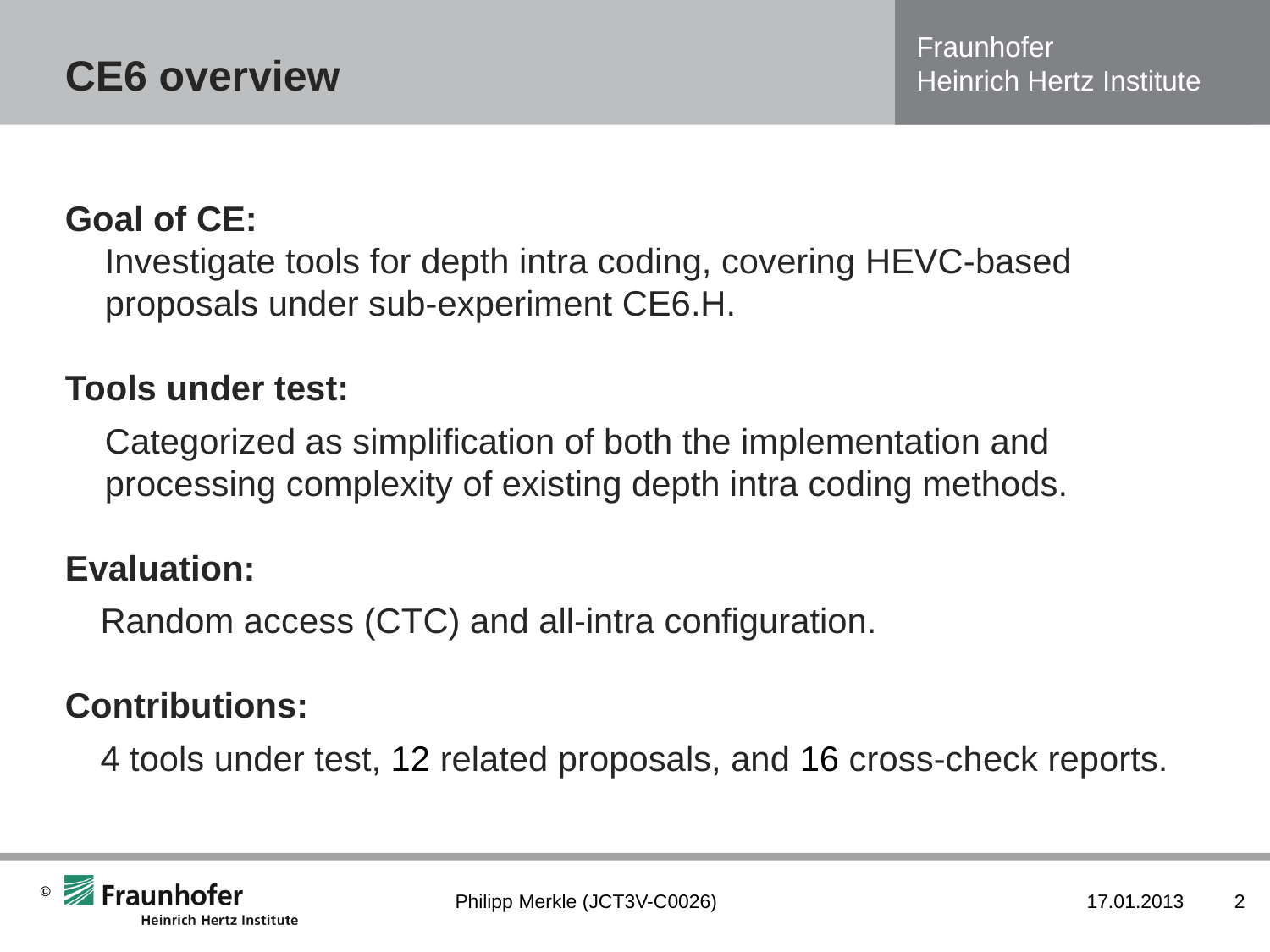

# CE6 overview
Goal of CE:
Investigate tools for depth intra coding, covering HEVC-based proposals under sub-experiment CE6.H.

Tools under test:
	Categorized as simplification of both the implementation and processing complexity of existing depth intra coding methods.

Evaluation:
Random access (CTC) and all-intra configuration.

Contributions:
4 tools under test, 12 related proposals, and 16 cross-check reports.

Philipp Merkle (JCT3V-C0026)
17.01.2013
2